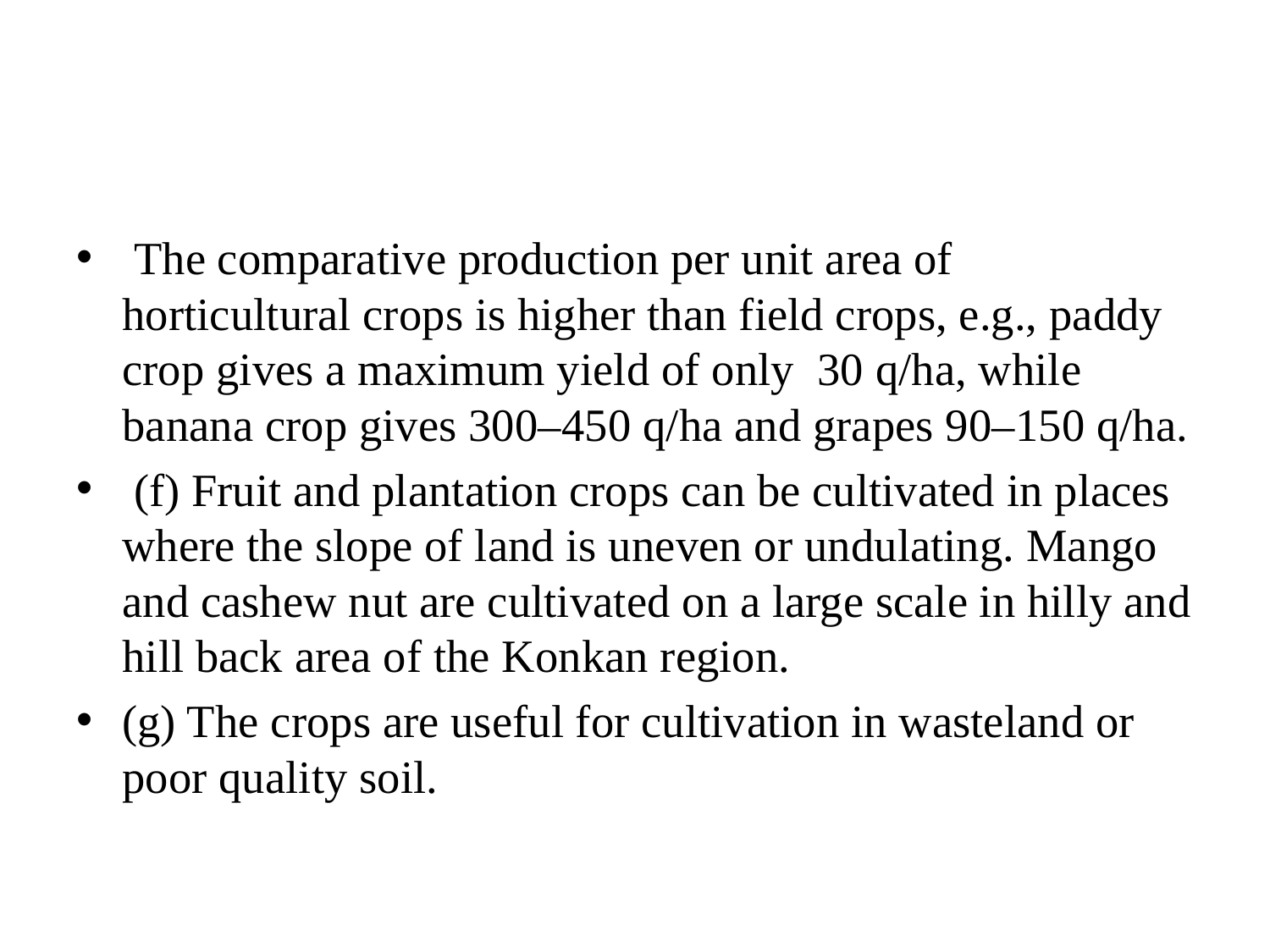

#
 The comparative production per unit area of horticultural crops is higher than field crops, e.g., paddy crop gives a maximum yield of only  30 q/ha, while banana crop gives 300–450 q/ha and grapes 90–150 q/ha.
 (f) Fruit and plantation crops can be cultivated in places where the slope of land is uneven or undulating. Mango and cashew nut are cultivated on a large scale in hilly and hill back area of the Konkan region.
(g) The crops are useful for cultivation in wasteland or poor quality soil.